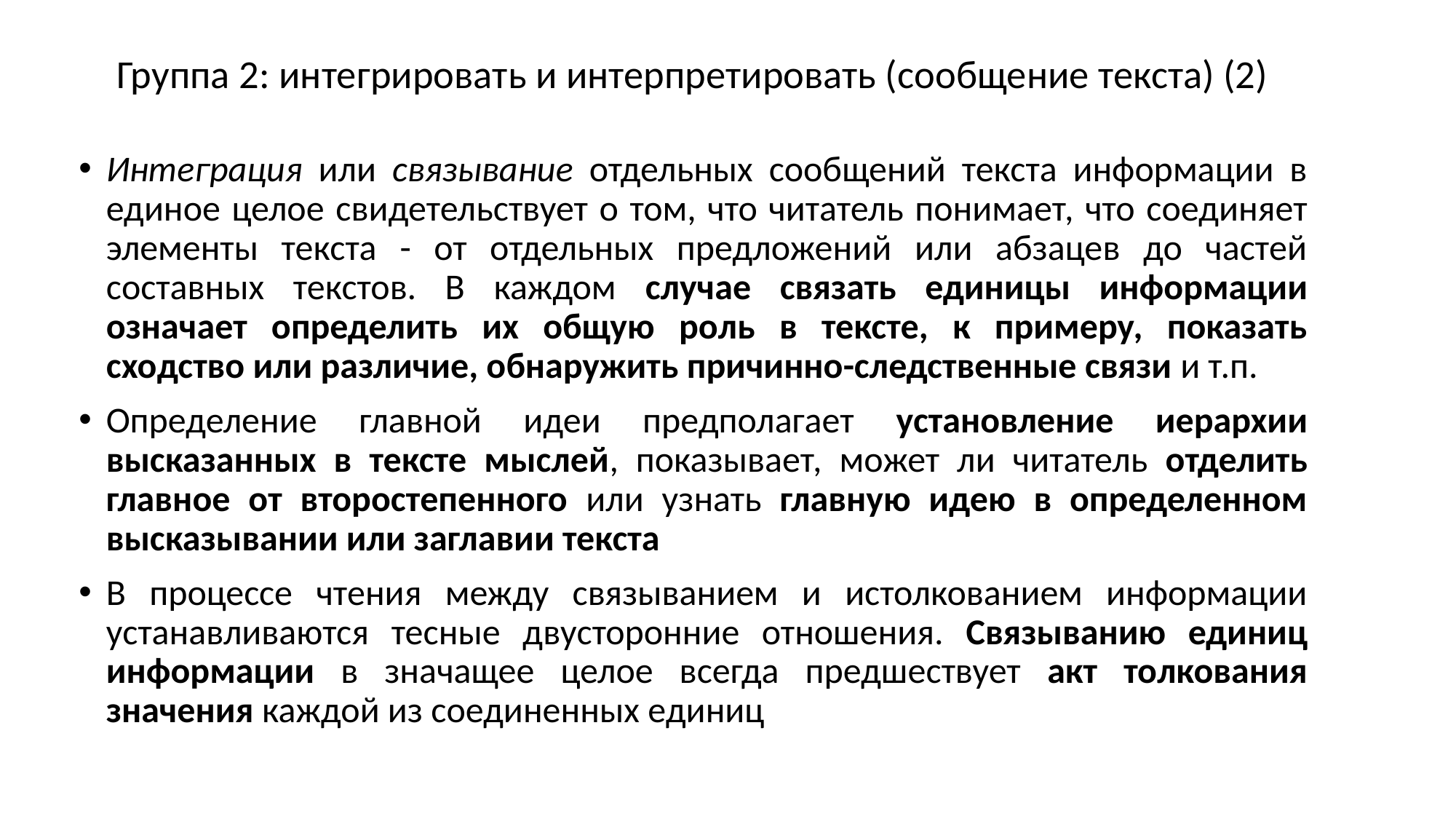

# Группа 2: интегрировать и интерпретировать (сообщение текста) (2)
Интеграция или связывание отдельных сообщений текста информации в единое целое свидетельствует о том, что читатель понимает, что соединяет элементы текста - от отдельных предложений или абзацев до частей составных текстов. В каждом случае связать единицы информации означает определить их общую роль в тексте, к примеру, показать сходство или различие, обнаружить причинно-следственные связи и т.п.
Определение главной идеи предполагает установление иерархии высказанных в тексте мыслей, показывает, может ли читатель отделить главное от второстепенного или узнать главную идею в определенном высказывании или заглавии текста
В процессе чтения между связыванием и истолкованием информации устанавливаются тесные двусторонние отношения. Связыванию единиц информации в значащее целое всегда предшествует акт толкования значения каждой из соединенных единиц